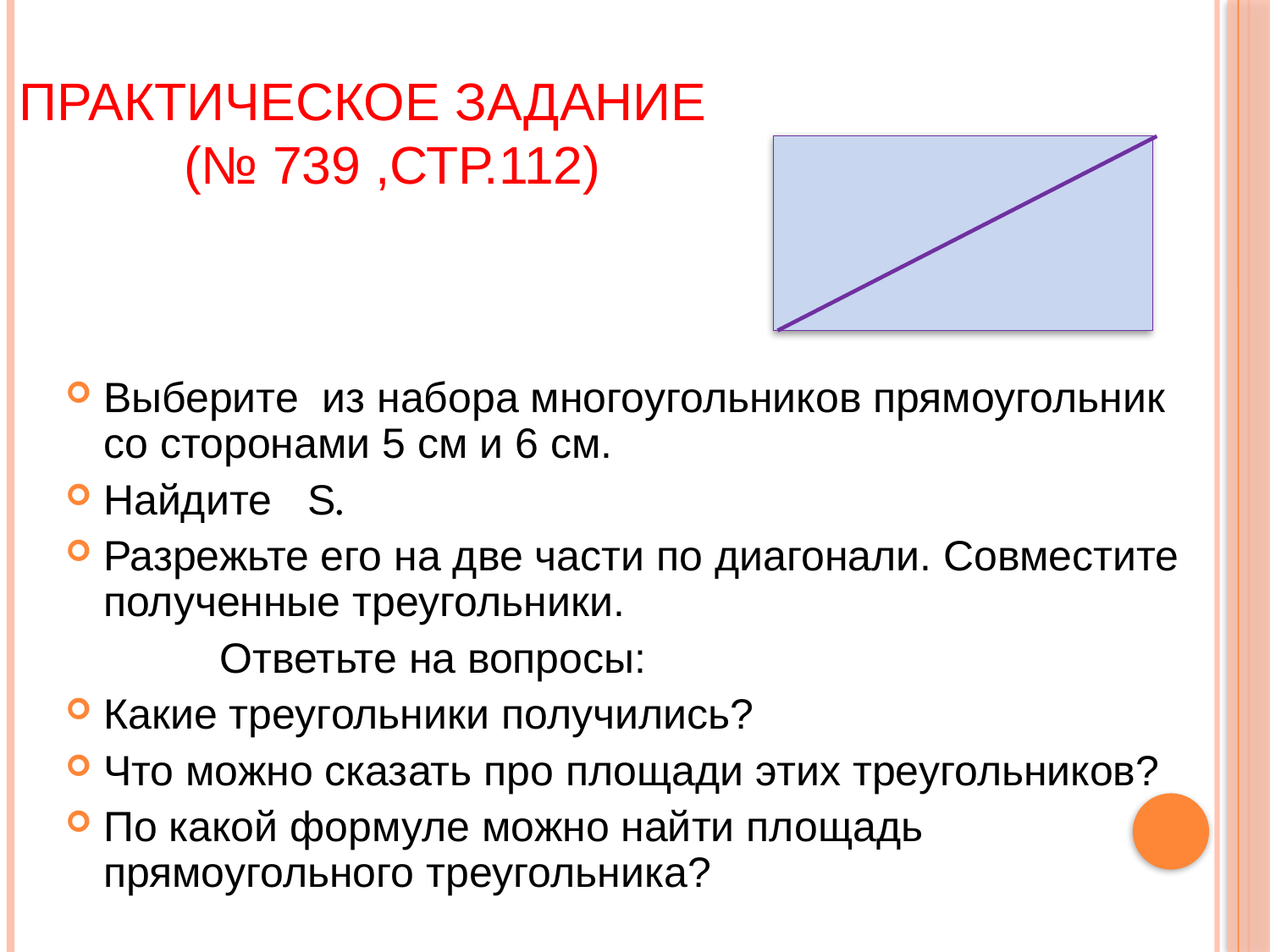

# Практическое задание (№ 739 ,стр.112)

Выберите  из набора многоугольников прямоугольник со сторонами 5 см и 6 см.
Найдите   S.
Разрежьте его на две части по диагонали. Совместите  полученные треугольники.
             Ответьте на вопросы:
Какие треугольники получились?
Что можно сказать про площади этих треугольников?
По какой формуле можно найти площадь прямоугольного треугольника?